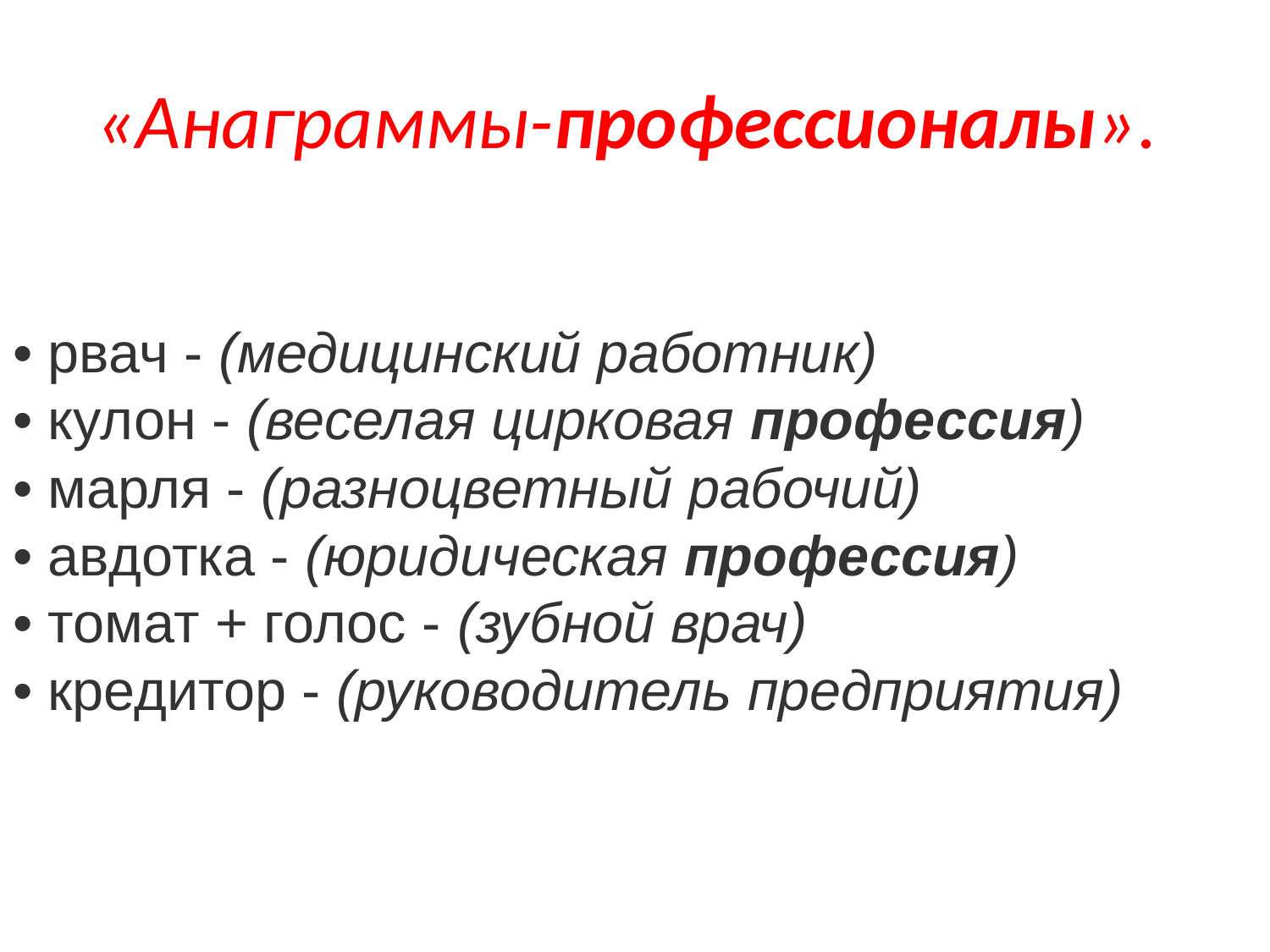

# «Анаграммы-профессионалы».
• рвач - (медицинский работник)
• кулон - (веселая цирковая профессия)
• марля - (разноцветный рабочий)
• авдотка - (юридическая профессия)
• томат + голос - (зубной врач)
• кредитор - (руководитель предприятия)